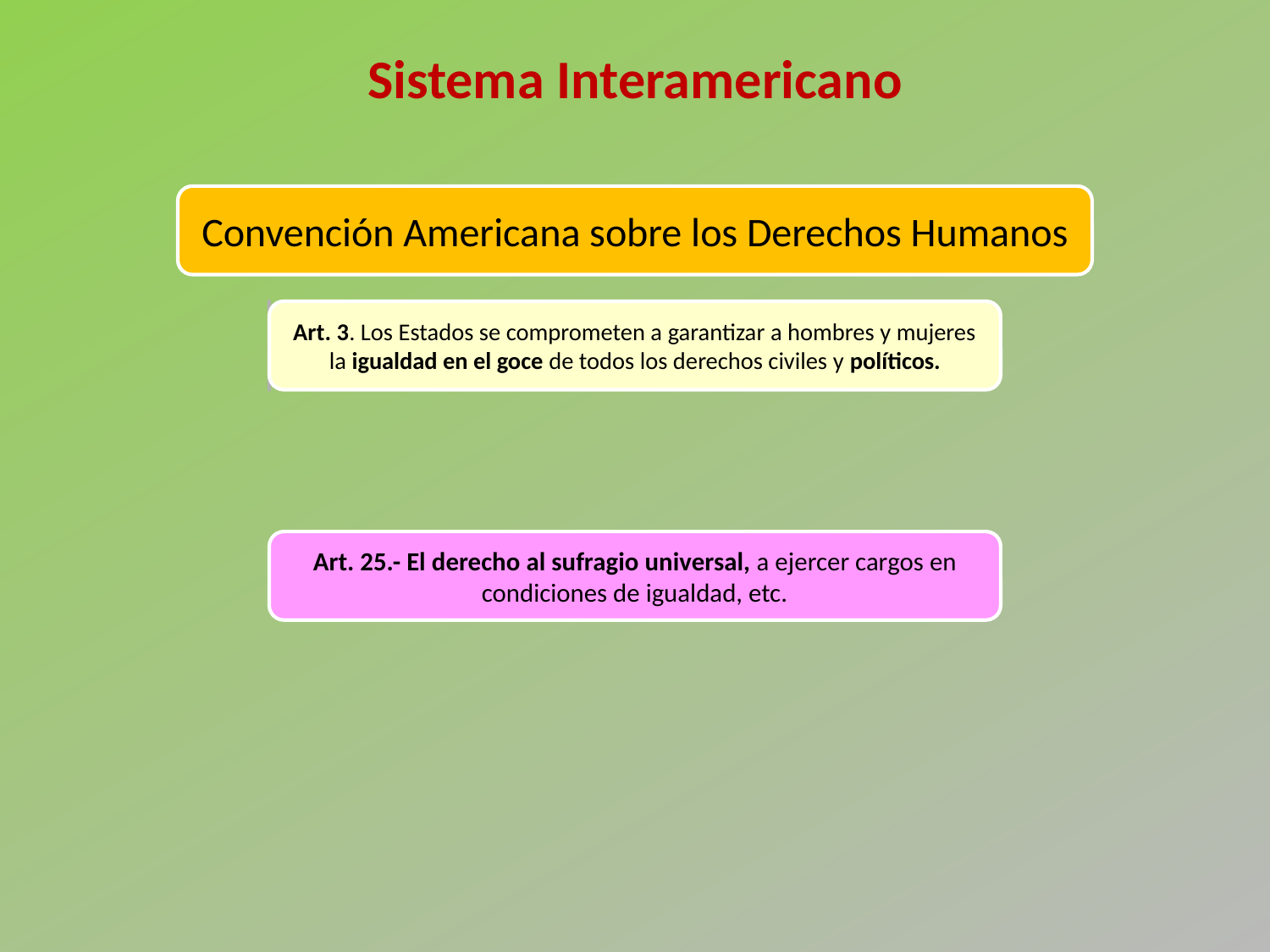

# Sistema Interamericano
Convención Americana sobre los Derechos Humanos
Art. 3. Los Estados se comprometen a garantizar a hombres y mujeres la igualdad en el goce de todos los derechos civiles y políticos.
Art. 25.- El derecho al sufragio universal, a ejercer cargos en condiciones de igualdad, etc.